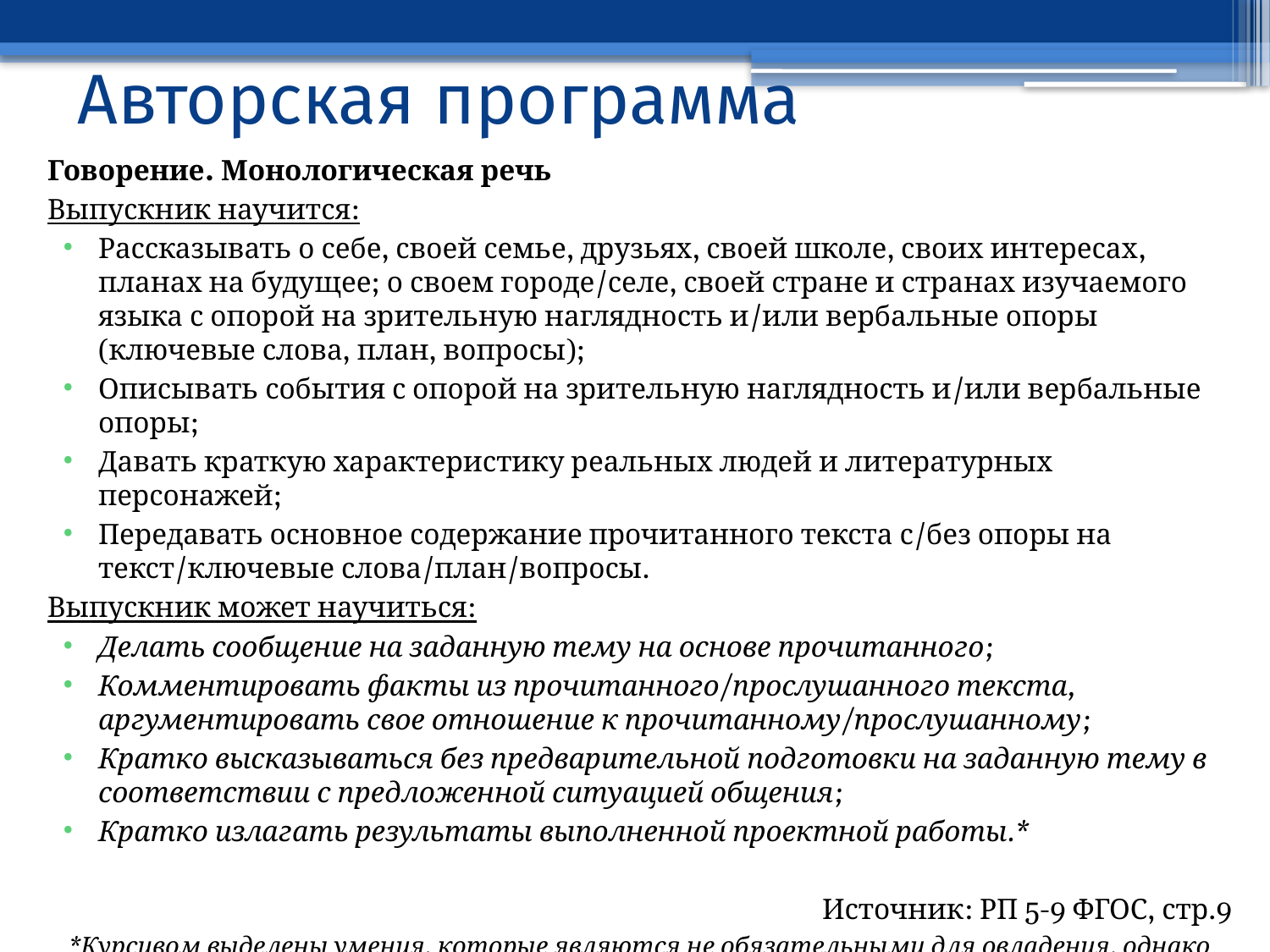

# Авторская программа
Говорение. Монологическая речь
Выпускник научится:
Рассказывать о себе, своей семье, друзьях, своей школе, своих интересах, планах на будущее; о своем городе/селе, своей стране и странах изучаемого языка с опорой на зрительную наглядность и/или вербальные опоры (ключевые слова, план, вопросы);
Описывать события с опорой на зрительную наглядность и/или вербальные опоры;
Давать краткую характеристику реальных людей и литературных персонажей;
Передавать основное содержание прочитанного текста с/без опоры на текст/ключевые слова/план/вопросы.
Выпускник может научиться:
Делать сообщение на заданную тему на основе прочитанного;
Комментировать факты из прочитанного/прослушанного текста, аргументировать свое отношение к прочитанному/прослушанному;
Кратко высказываться без предварительной подготовки на заданную тему в соответствии с предложенной ситуацией общения;
Кратко излагать результаты выполненной проектной работы.*

Источник: РП 5-9 ФГОС, стр.9
*Курсивом выделены умения, которые являются не обязательными для овладения, однако УМК содержит потенциал для их формирования.